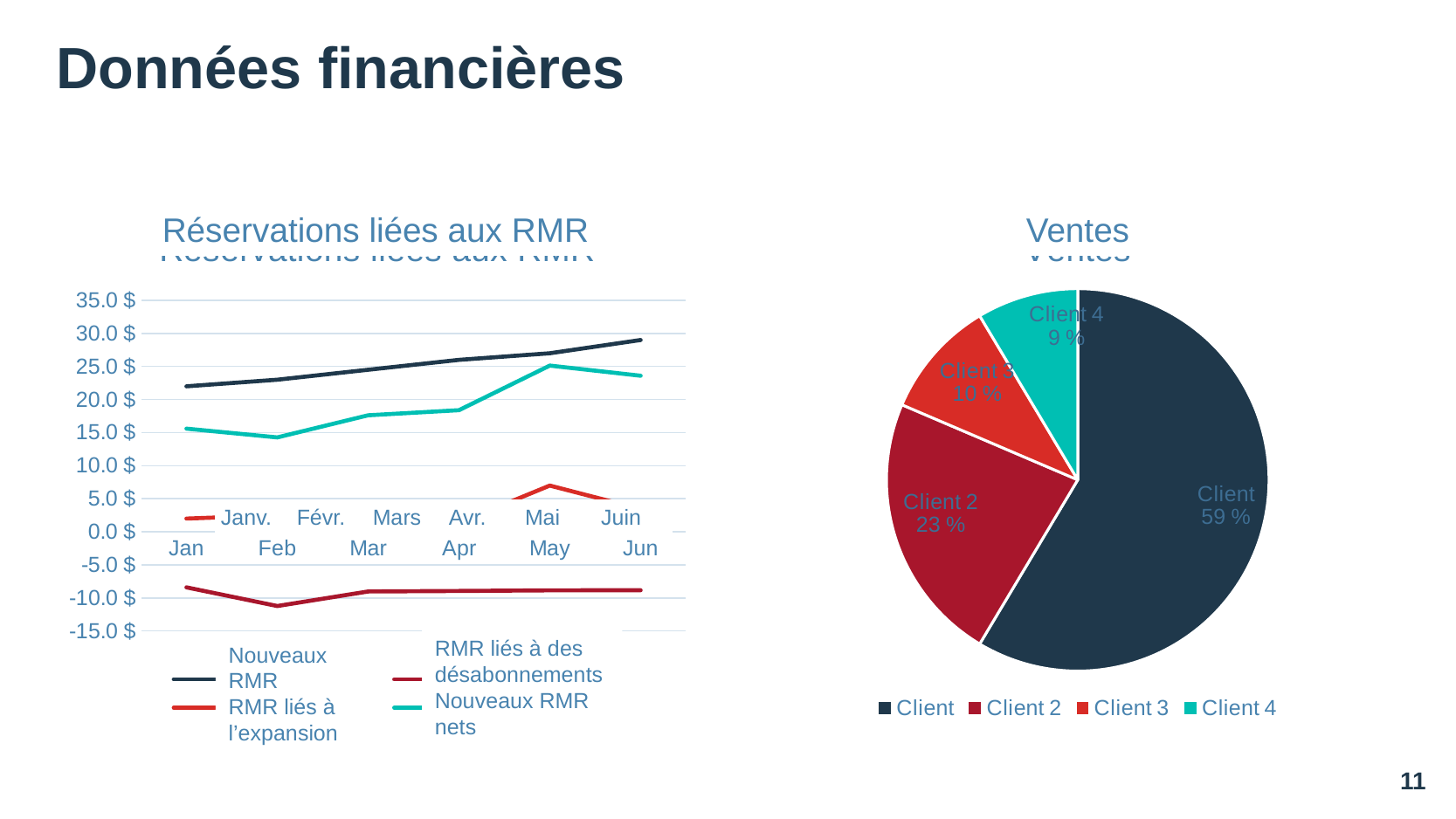

# Données financières

### Chart: Réservations liées aux RMR

| Category | New MRR | Churned MRR | Expansion MRR | Net New MRR |
|---|---|---|---|---|
| Jan | 22.0 | -8.4 | 2.0 | 15.6 |
| Feb | 23.0 | -11.2212 | 2.4936000000000003 | 14.272400000000001 |
| Mar | 24.5 | -9.0273204 | 2.149362 | 17.6220416 |
| Apr | 26.0 | -8.949888832000001 | 1.3424833248 | 18.3925944928 |
| May | 27.0 | -8.851853685763201 | 6.988305541392 | 25.1364518556288 |
| Jun | 29.0 | -8.838422783071719 | 3.437164415639002 | 23.598741632567283 |
Réservations liées aux RMR

### Chart: Ventes

| Category | Sales |
|---|---|
| Client | 8.2 |
| Client 2 | 3.2 |
| Client 3 | 1.4 |
| Client 4 | 1.2 |
Ventes
| Janv. | Févr. | Mars | Avr. | Mai | Juin |
| --- | --- | --- | --- | --- | --- |
RMR liés à des désabonnements
Nouveaux RMR nets
Nouveaux RMR
RMR liés à l’expansion